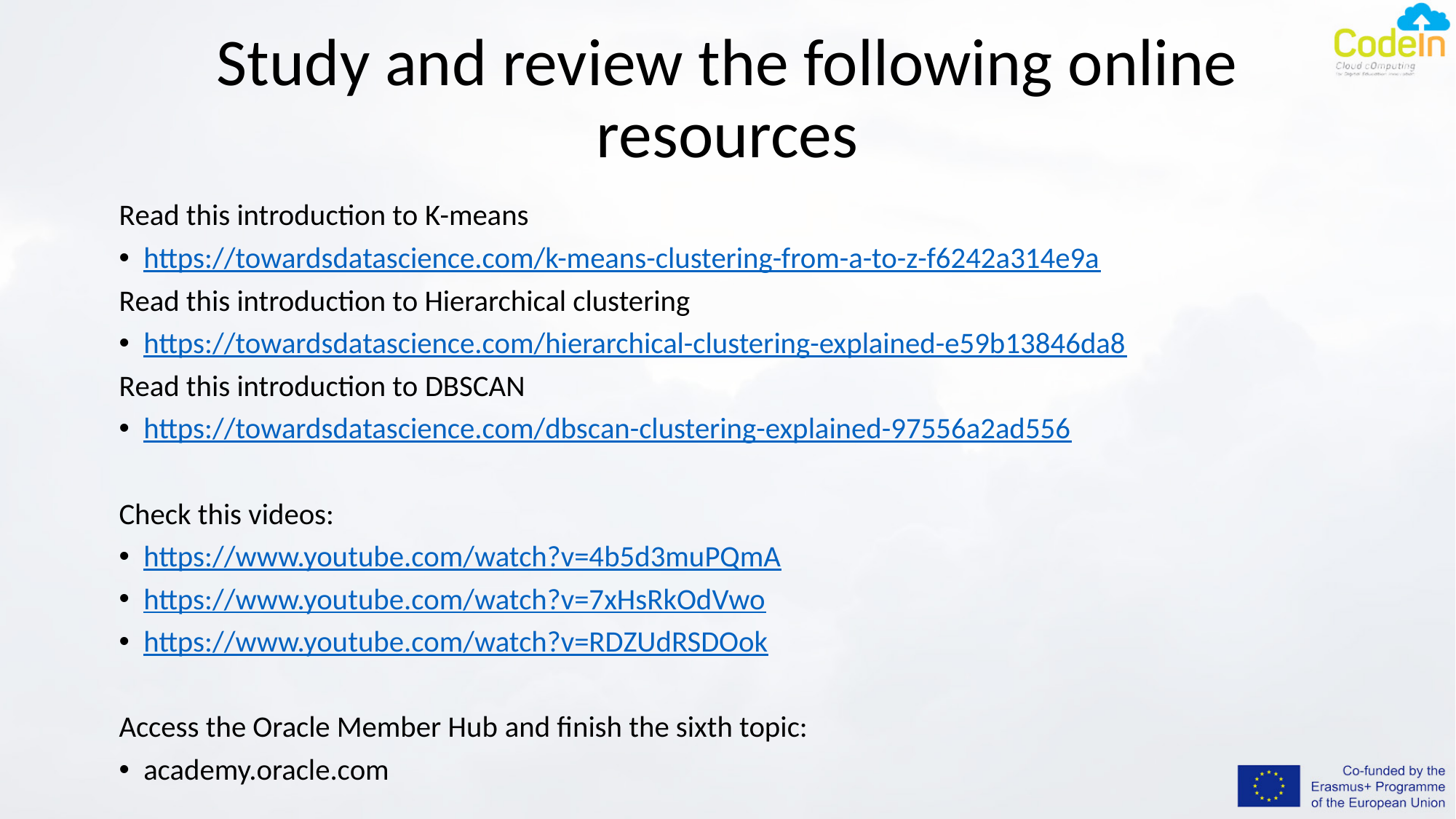

# Study and review the following online resources
Read this introduction to K-means
https://towardsdatascience.com/k-means-clustering-from-a-to-z-f6242a314e9a
Read this introduction to Hierarchical clustering
https://towardsdatascience.com/hierarchical-clustering-explained-e59b13846da8
Read this introduction to DBSCAN
https://towardsdatascience.com/dbscan-clustering-explained-97556a2ad556

Check this videos:
https://www.youtube.com/watch?v=4b5d3muPQmA
https://www.youtube.com/watch?v=7xHsRkOdVwo
https://www.youtube.com/watch?v=RDZUdRSDOok

Access the Oracle Member Hub and finish the sixth topic:
academy.oracle.com